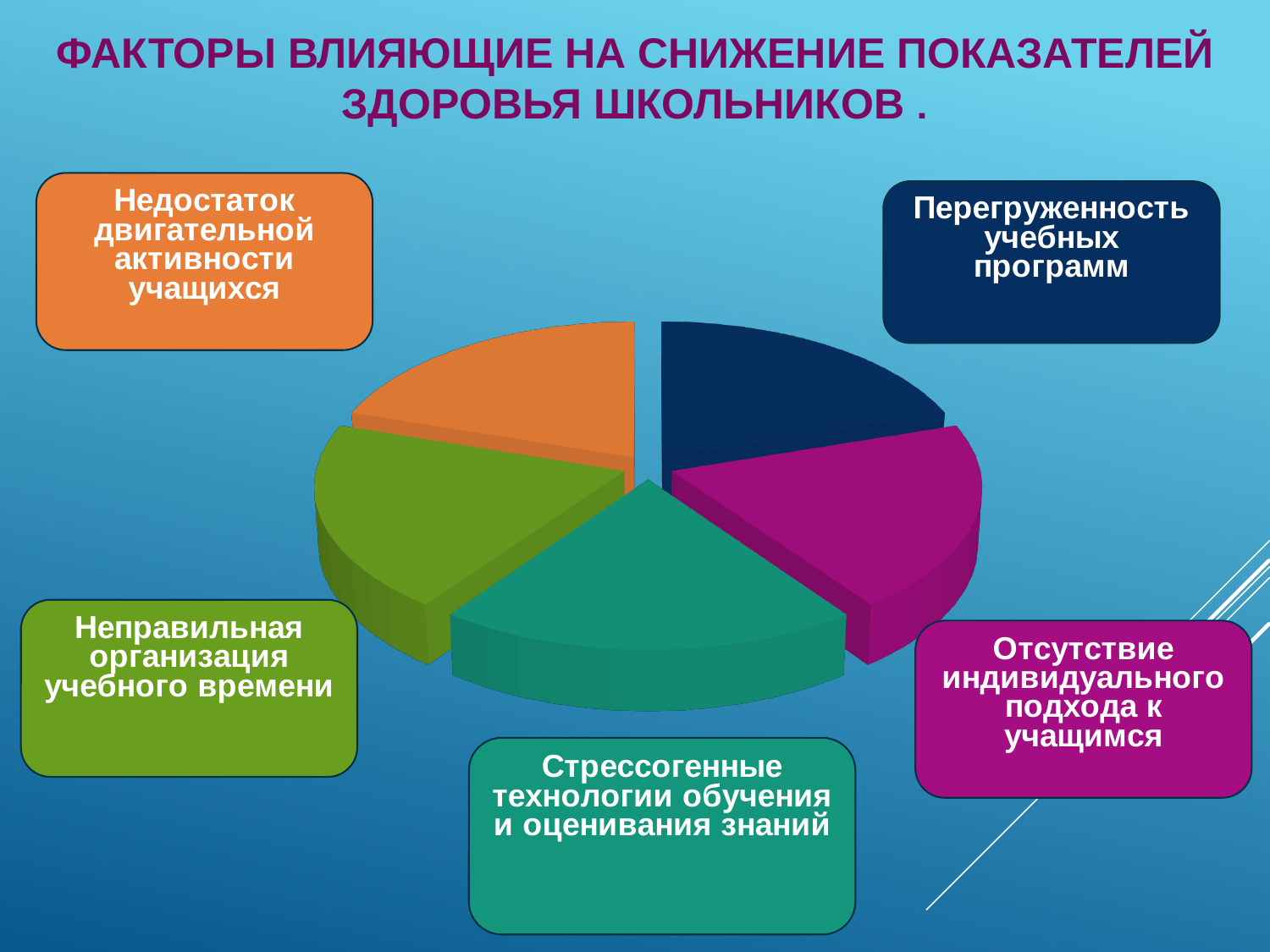

# факторы влияющие на снижение показателей здоровья школьников .

[unsupported chart]